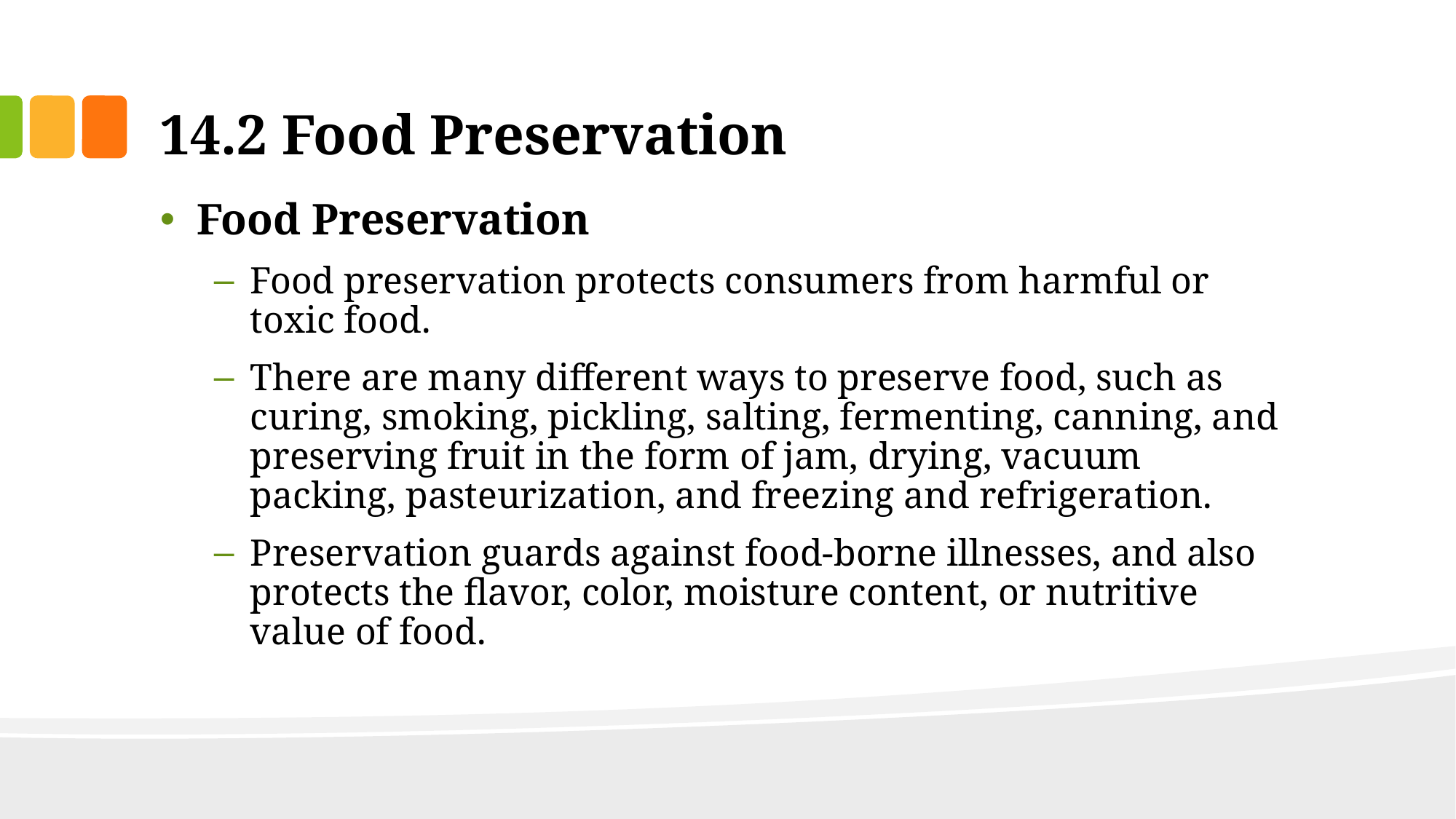

# 14.2 Food Preservation
Food Preservation
Food preservation protects consumers from harmful or toxic food.
There are many different ways to preserve food, such as curing, smoking, pickling, salting, fermenting, canning, and preserving fruit in the form of jam, drying, vacuum packing, pasteurization, and freezing and refrigeration.
Preservation guards against food-borne illnesses, and also protects the flavor, color, moisture content, or nutritive value of food.